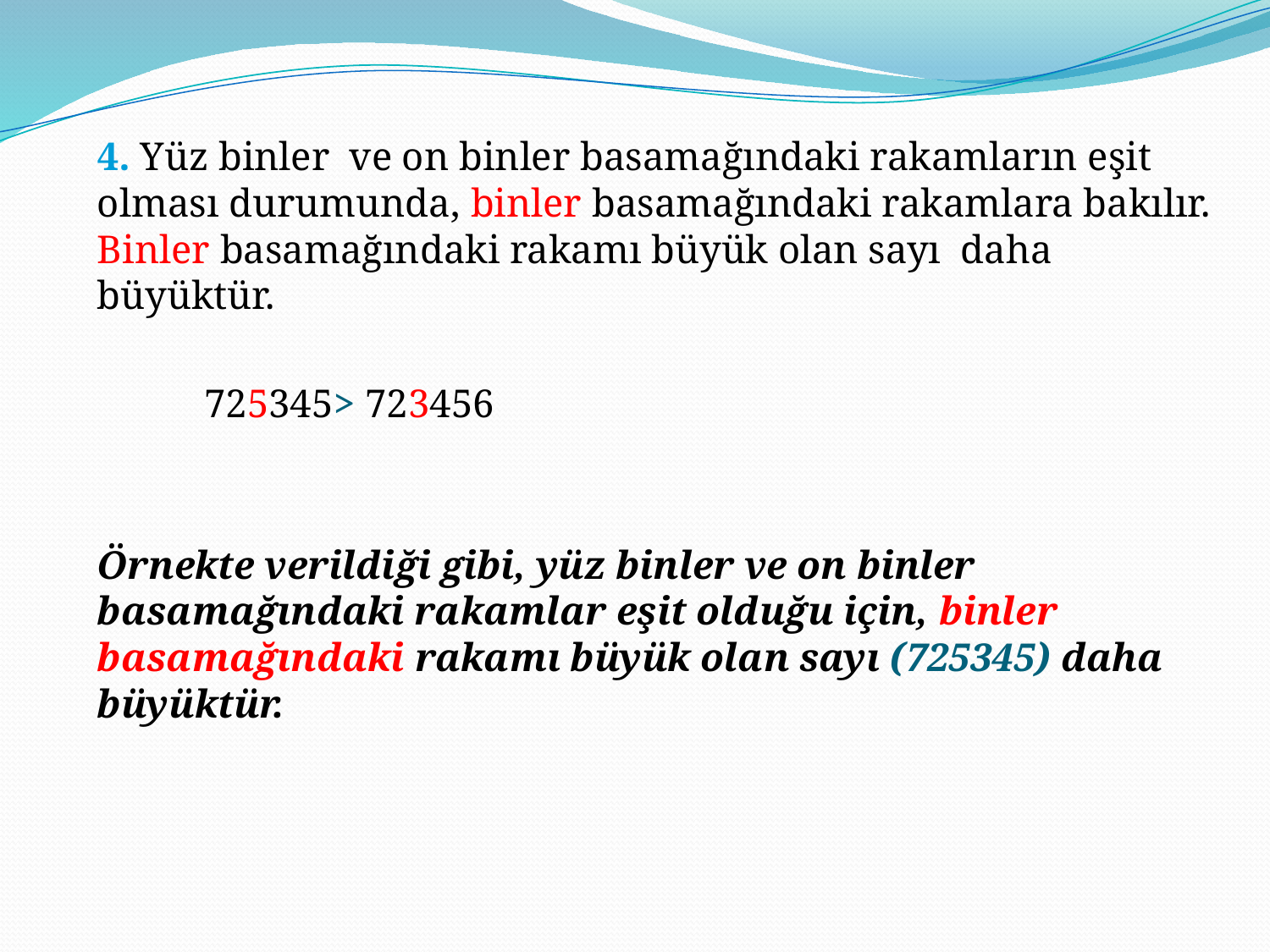

4. Yüz binler  ve on binler basamağındaki rakamların eşit olması durumunda, binler basamağındaki rakamlara bakılır. Binler basamağındaki rakamı büyük olan sayı  daha büyüktür.

			725345> 723456

Örnekte verildiği gibi, yüz binler ve on binler   basamağındaki rakamlar eşit olduğu için, binler  basamağındaki rakamı büyük olan sayı (725345) daha büyüktür.